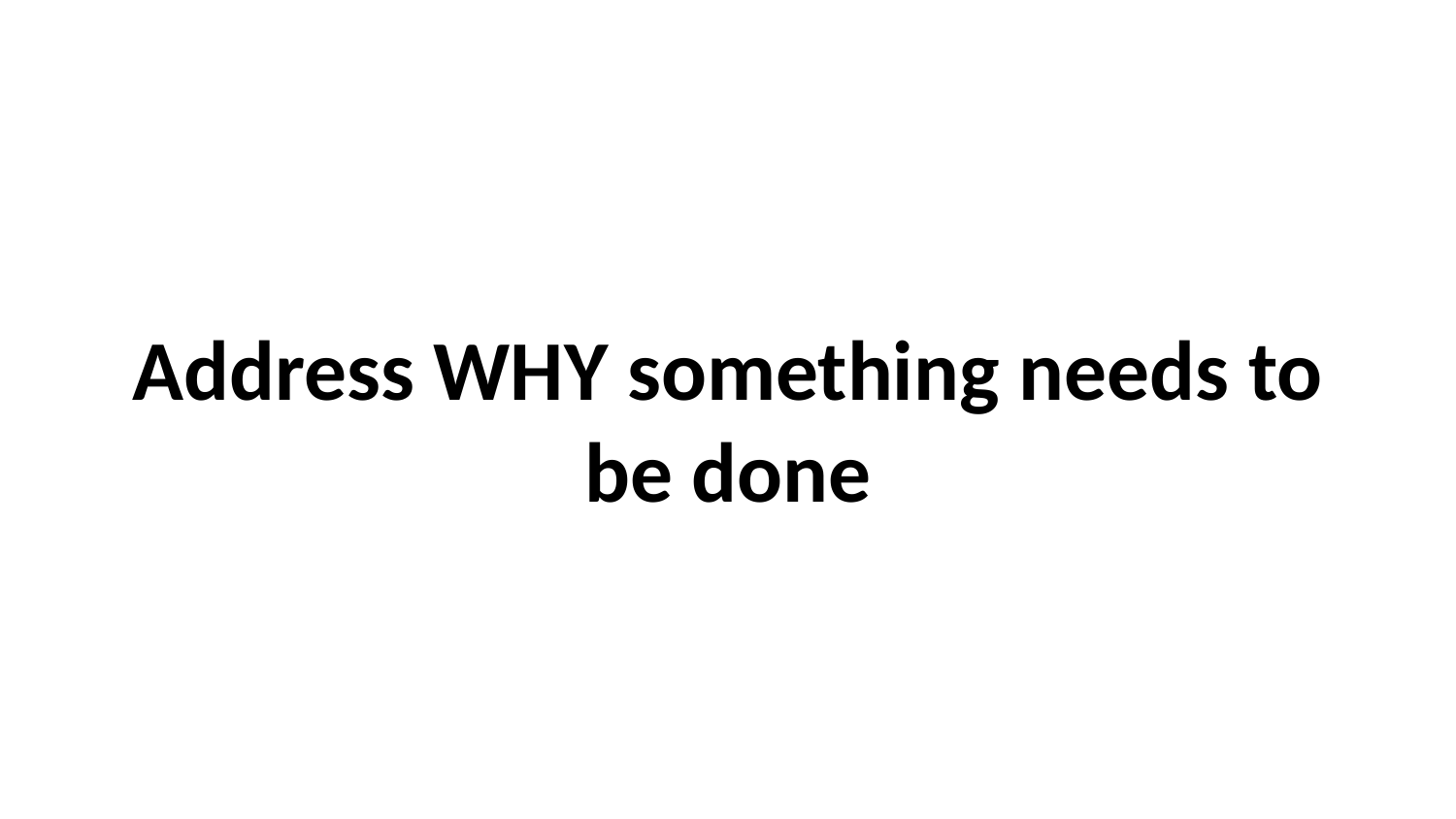

# Address WHY something needs to be done